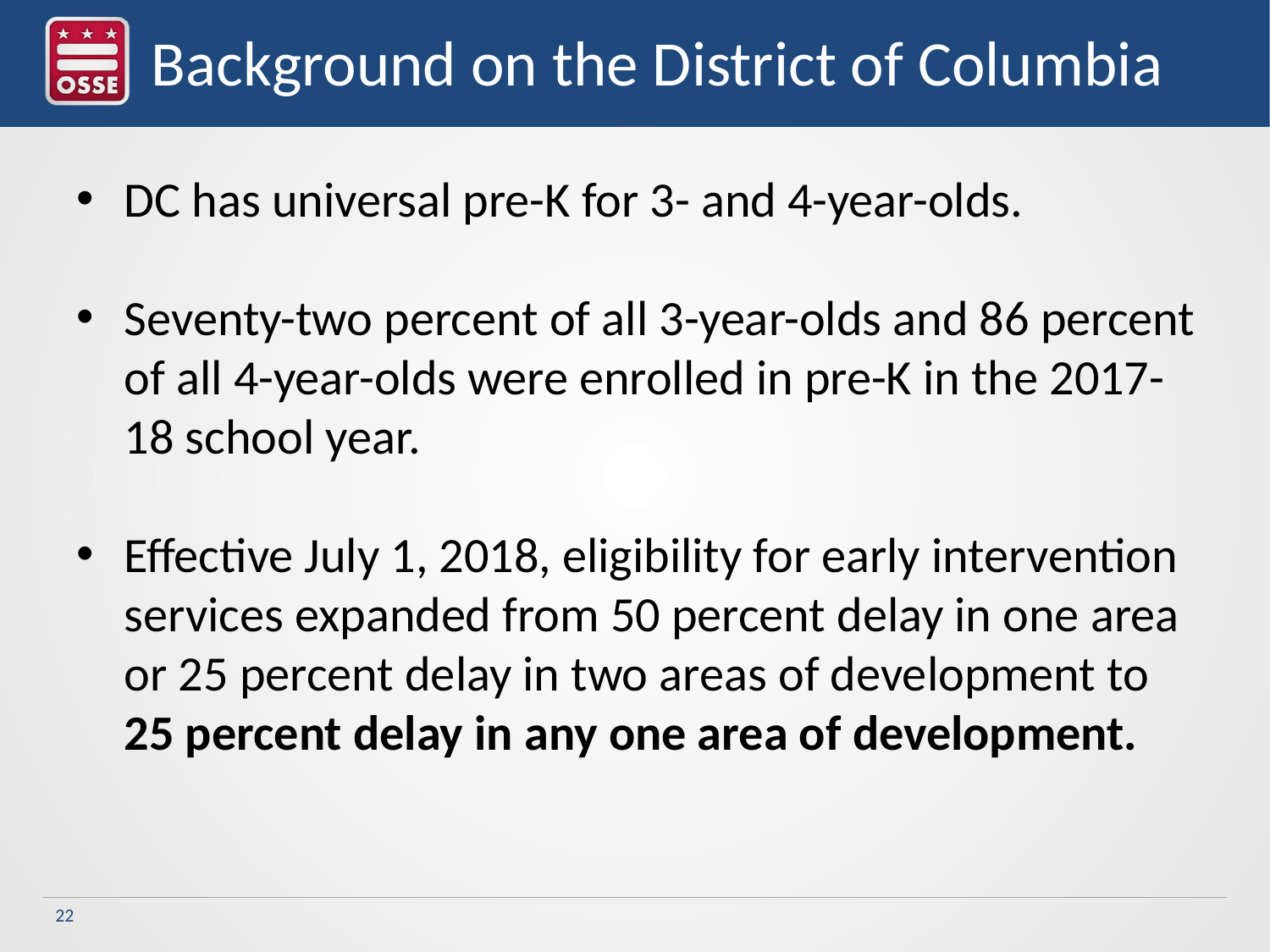

# Background on the District of Columbia
DC has universal pre-K for 3- and 4-year-olds.

Seventy-two percent of all 3-year-olds and 86 percent of all 4-year-olds were enrolled in pre-K in the 2017-18 school year.

Effective July 1, 2018, eligibility for early intervention services expanded from 50 percent delay in one area or 25 percent delay in two areas of development to 25 percent delay in any one area of development.
22